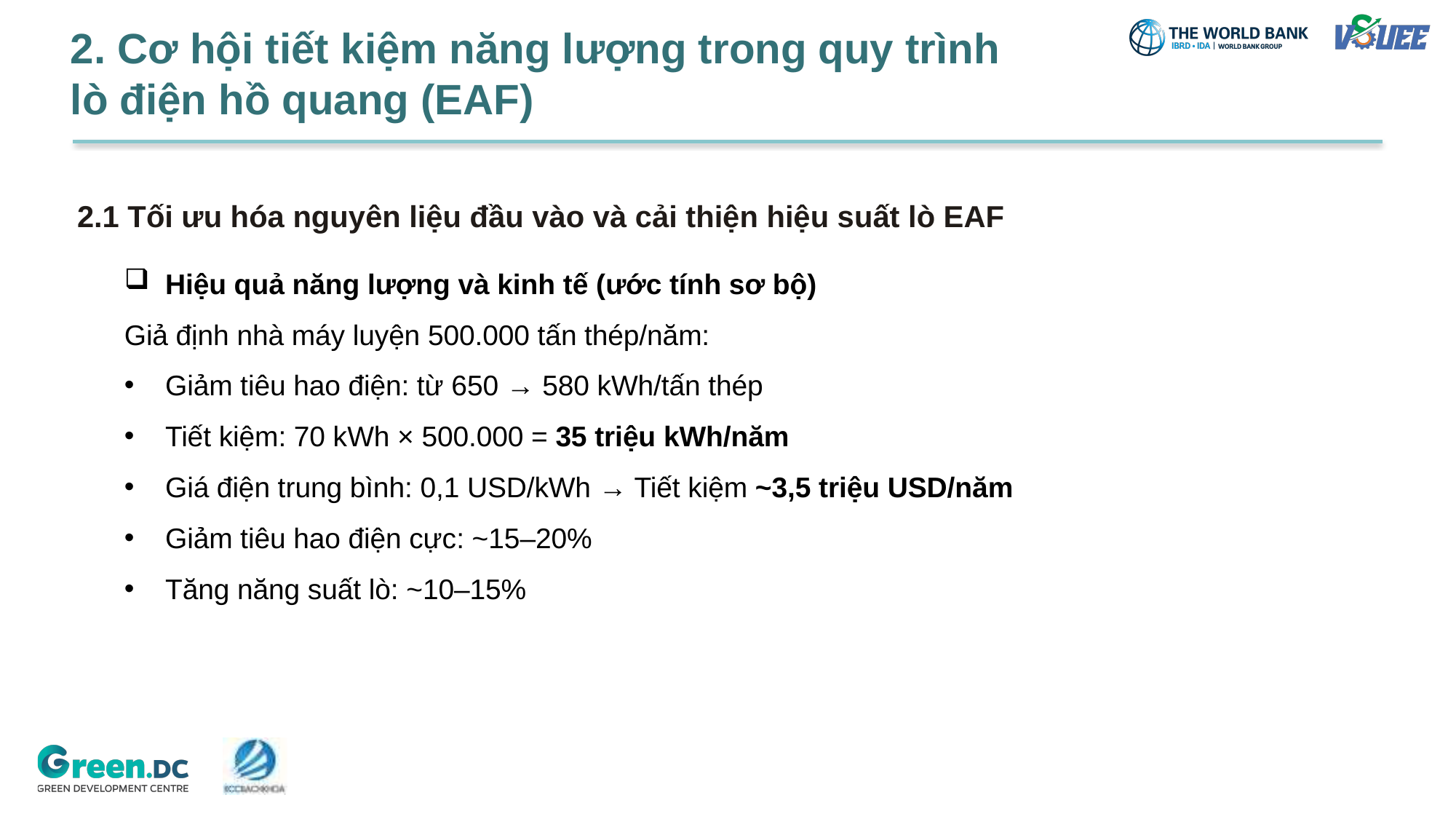

2. Cơ hội tiết kiệm năng lượng trong quy trình
lò điện hồ quang (EAF)
2.1 Tối ưu hóa nguyên liệu đầu vào và cải thiện hiệu suất lò EAF
Hiệu quả năng lượng và kinh tế (ước tính sơ bộ)
Giả định nhà máy luyện 500.000 tấn thép/năm:
Giảm tiêu hao điện: từ 650 → 580 kWh/tấn thép
Tiết kiệm: 70 kWh × 500.000 = 35 triệu kWh/năm
Giá điện trung bình: 0,1 USD/kWh → Tiết kiệm ~3,5 triệu USD/năm
Giảm tiêu hao điện cực: ~15–20%
Tăng năng suất lò: ~10–15%